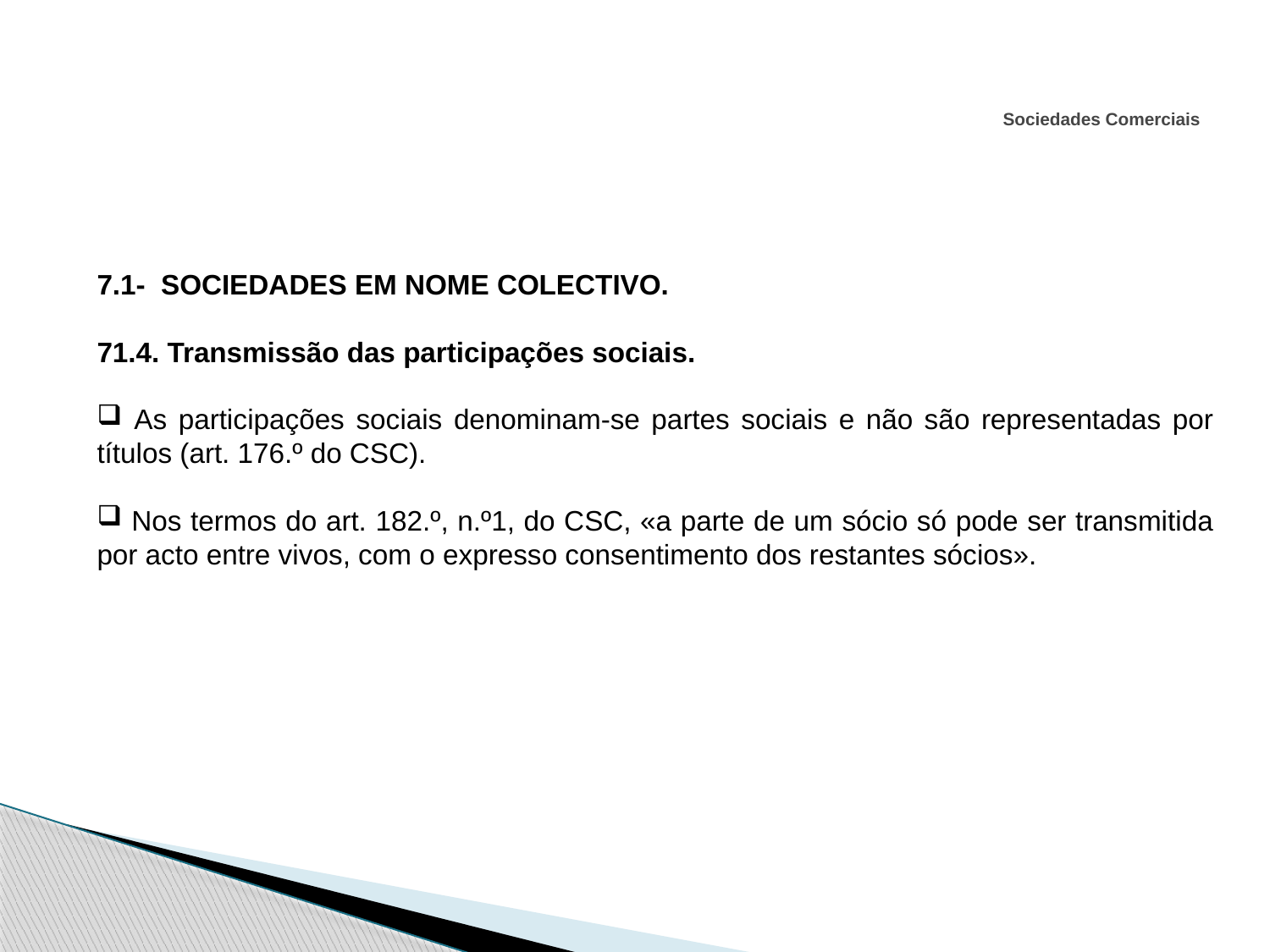

# Sociedades Comerciais

7.1-  SOCIEDADES EM NOME COLECTIVO.

71.4. Transmissão das participações sociais.

 As participações sociais denominam-se partes sociais e não são representadas por títulos (art. 176.º do CSC).

 Nos termos do art. 182.º, n.º1, do CSC, «a parte de um sócio só pode ser transmitida por acto entre vivos, com o expresso consentimento dos restantes sócios».